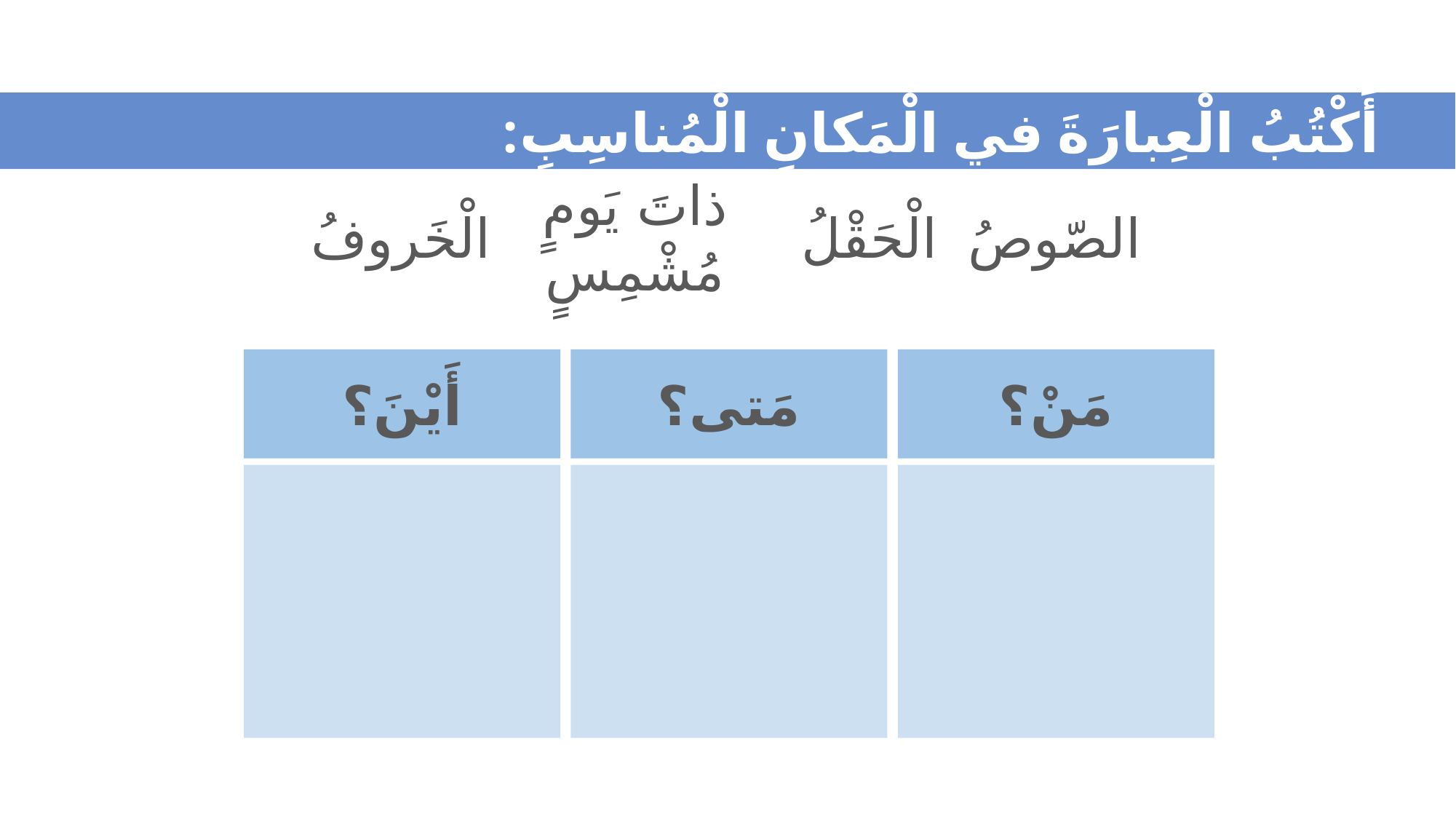

أَكْتُبُ الْعِبارَةَ في الْمَكانِ الْمُناسِبِ:
الْخَروفُ
ذاتَ يَومٍ مُشْمِسٍ
الْحَقْلُ
الصّوصُ
أَيْنَ؟
مَتى؟
مَنْ؟